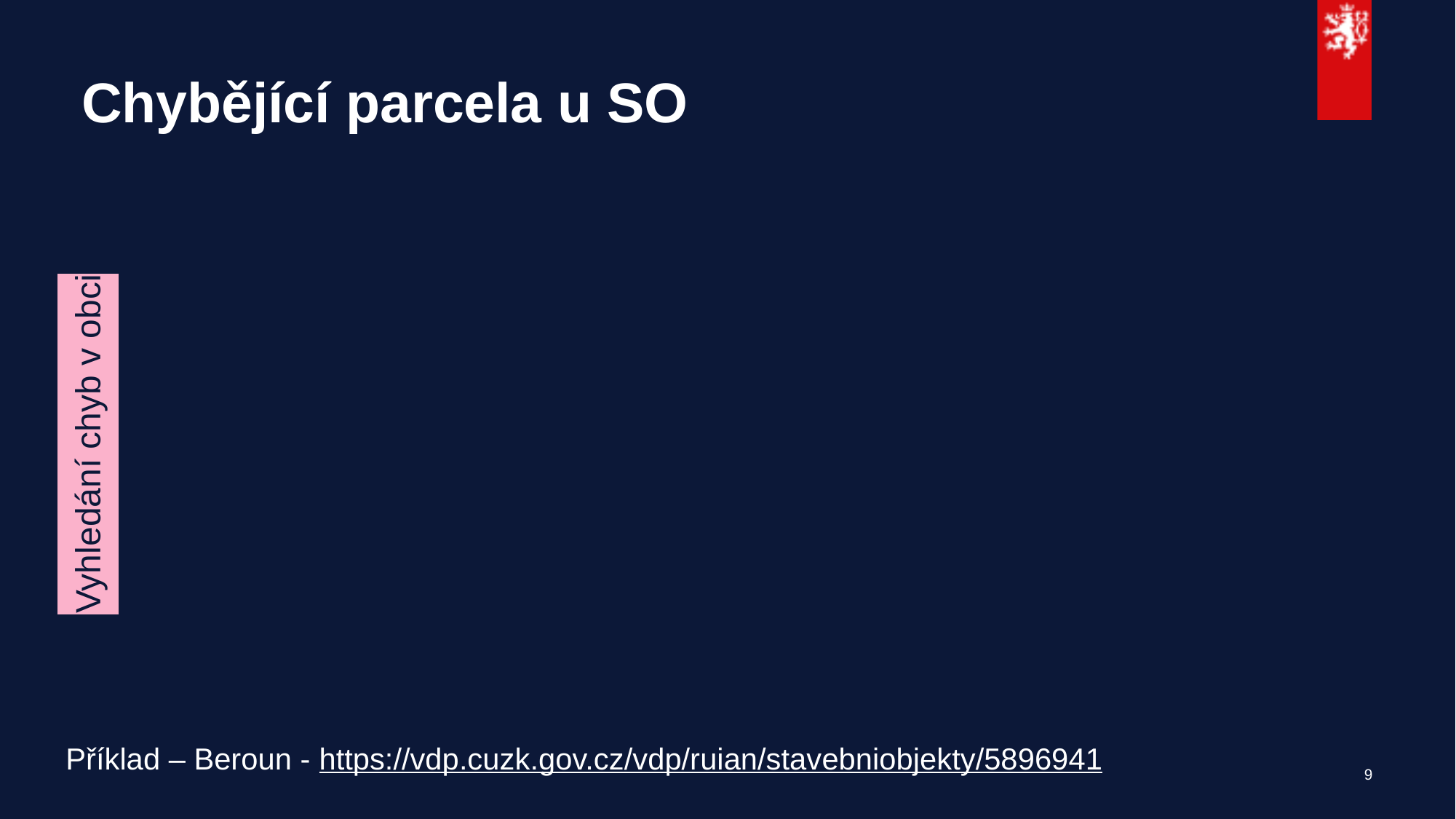

# Chybějící parcela u SO

Vyhledání chyb v obci
Existuje stavba ?
ANO
Je stavba vyznačená v KN ?
ANO - Zapsat parcelu v ISÚI podle KN
NE – je stavba očíslovaná ?
ANO – budova s čp/če, která se v KN neeviduje
ANO – budova s čp/če, která se v KN eviduje – výzva vlastníkovi
NE – budova bez čp/če
NE - SMAZAT v ISÚI

Zápis na pozemkovou parcelu dle KN

Příklad – Beroun - https://vdp.cuzk.gov.cz/vdp/ruian/stavebniobjekty/5896941
9